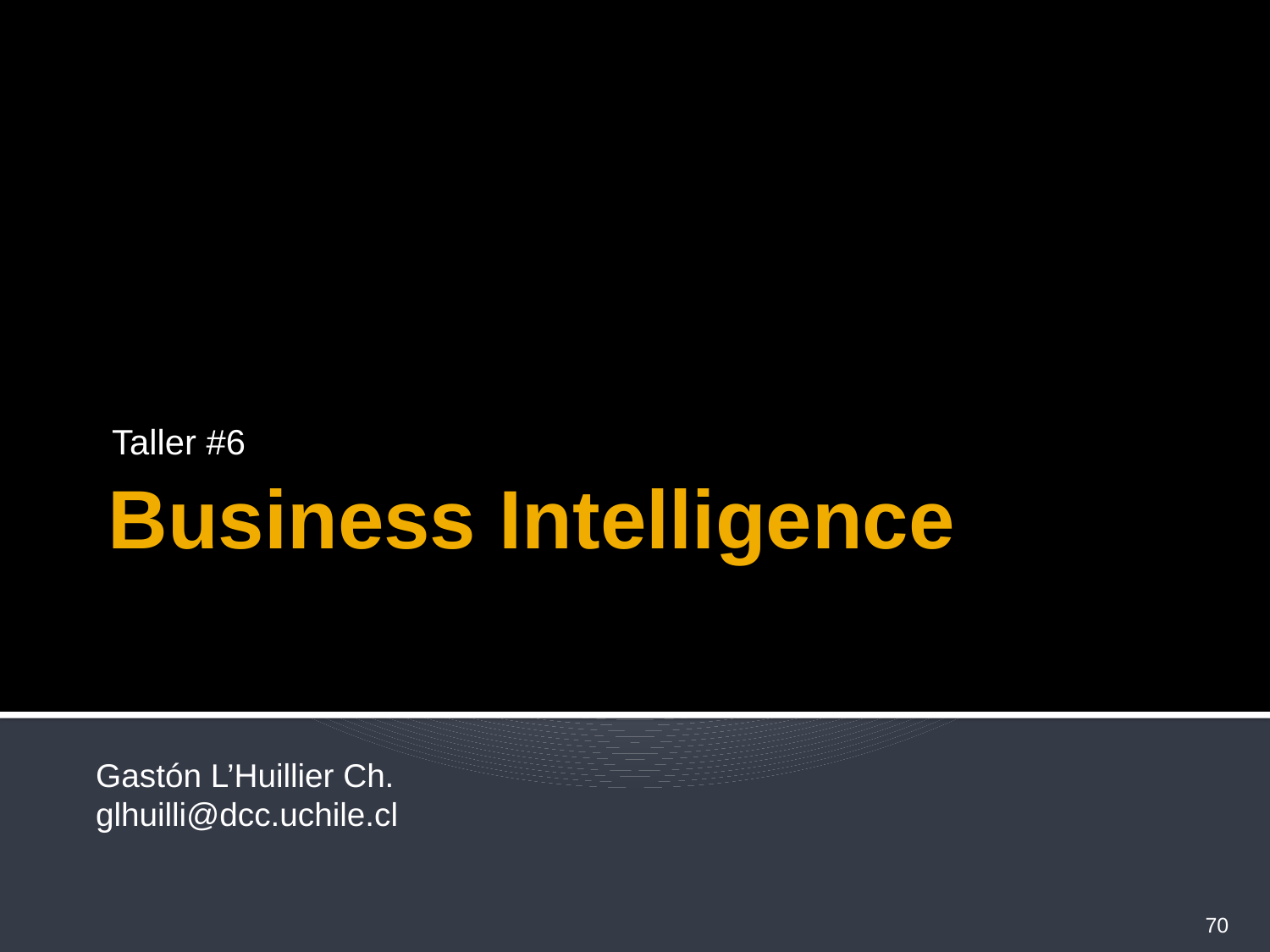

Taller #6
# Business Intelligence
Gastón L’Huillier Ch.
glhuilli@dcc.uchile.cl
70